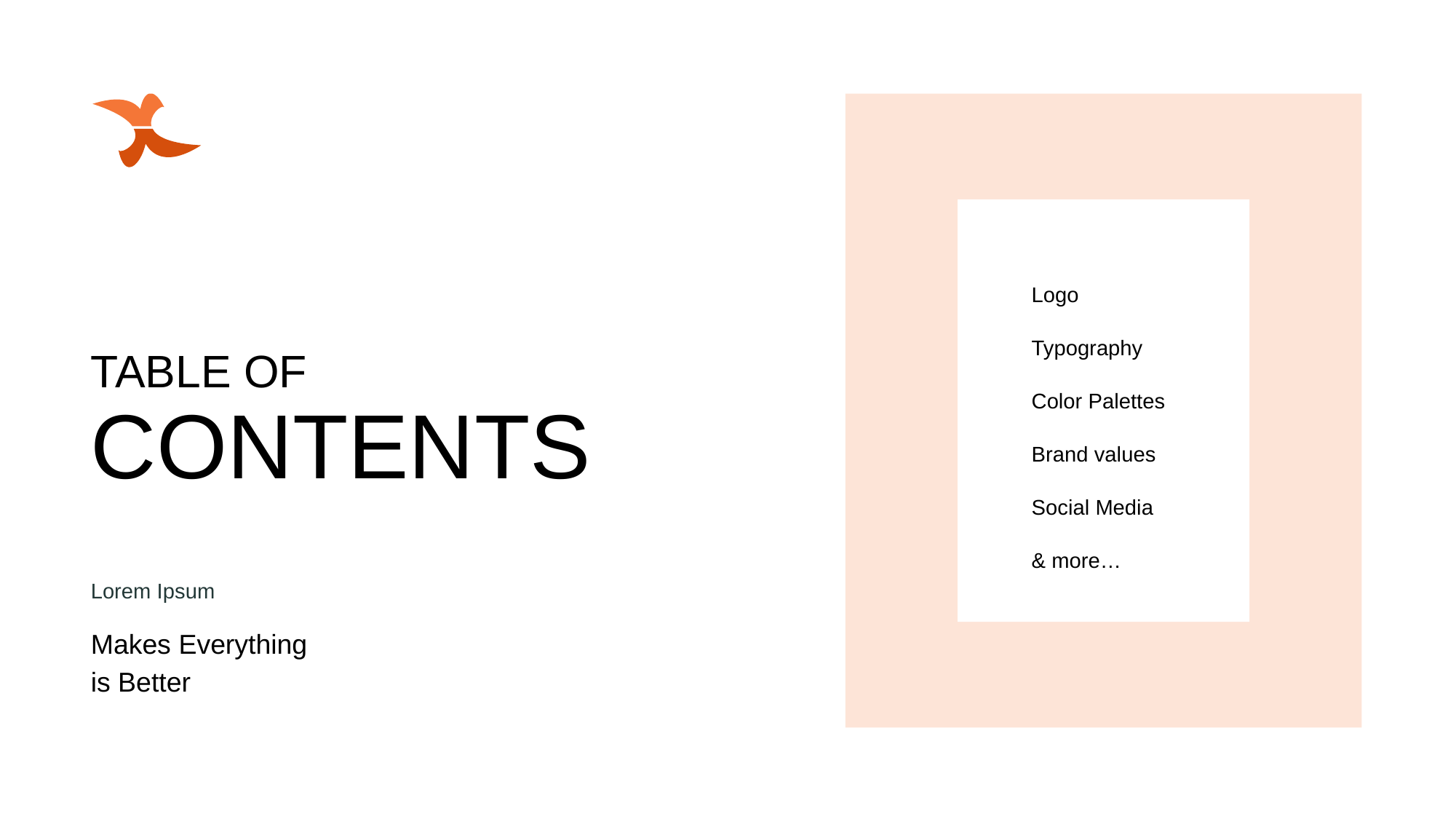

Logo
Typography
Color Palettes
Brand values
Social Media
& more…
TABLE OF
CONTENTS
Lorem Ipsum
Makes Everything
is Better